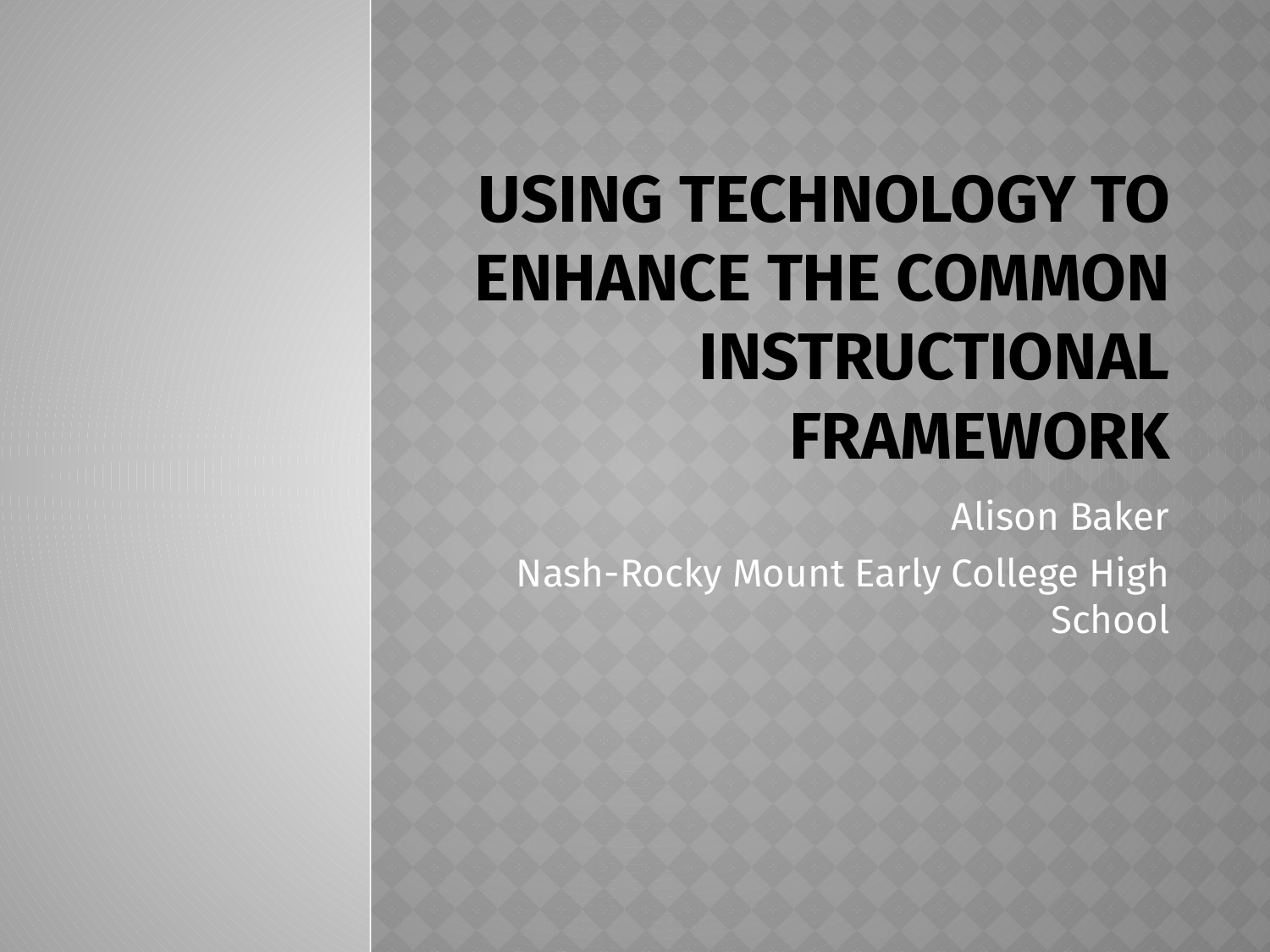

# Using Technology to Enhance the Common Instructional Framework
Alison Baker
Nash-Rocky Mount Early College High School